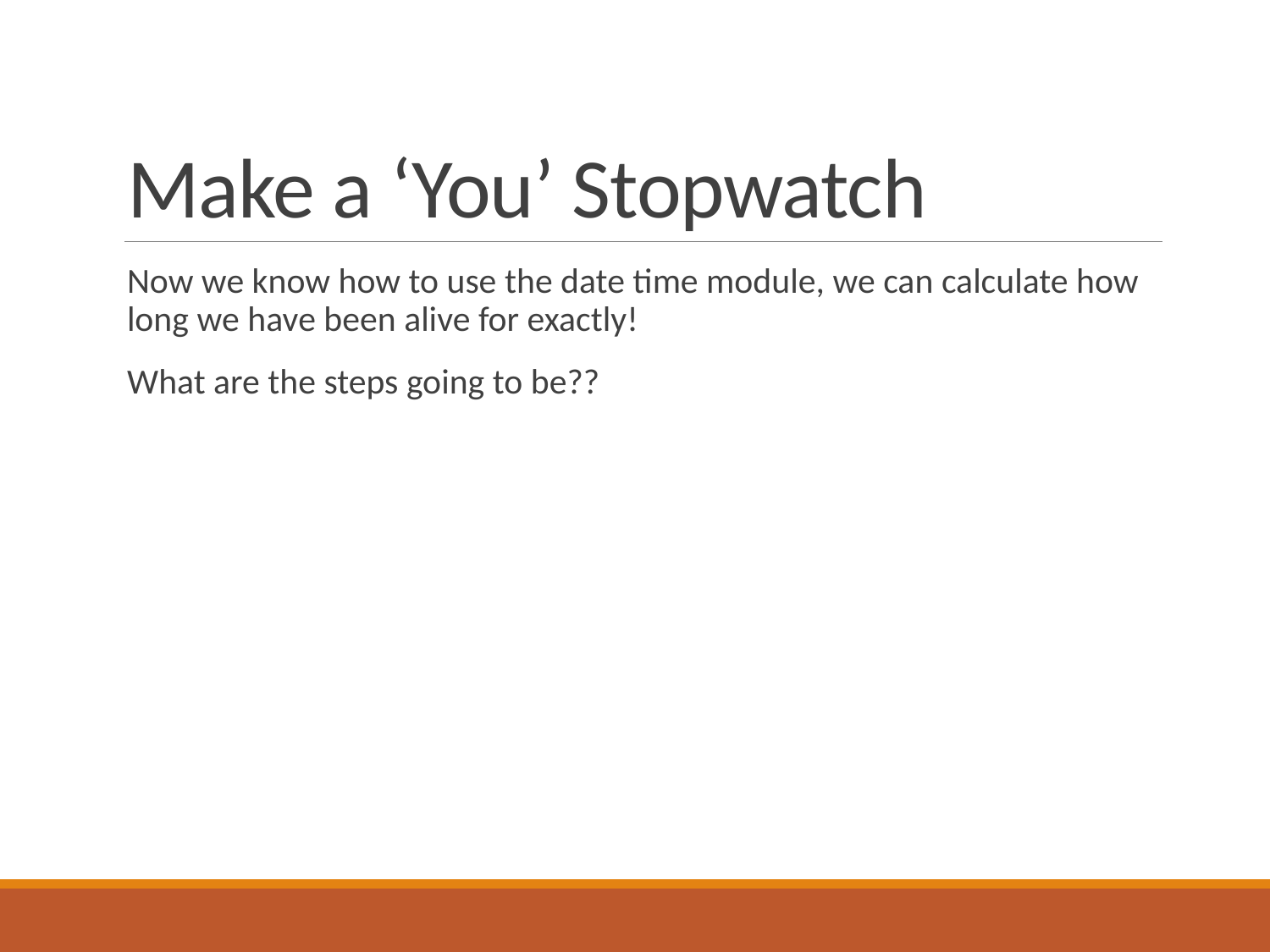

# Make a ‘You’ Stopwatch
Now we know how to use the date time module, we can calculate how long we have been alive for exactly!
What are the steps going to be??